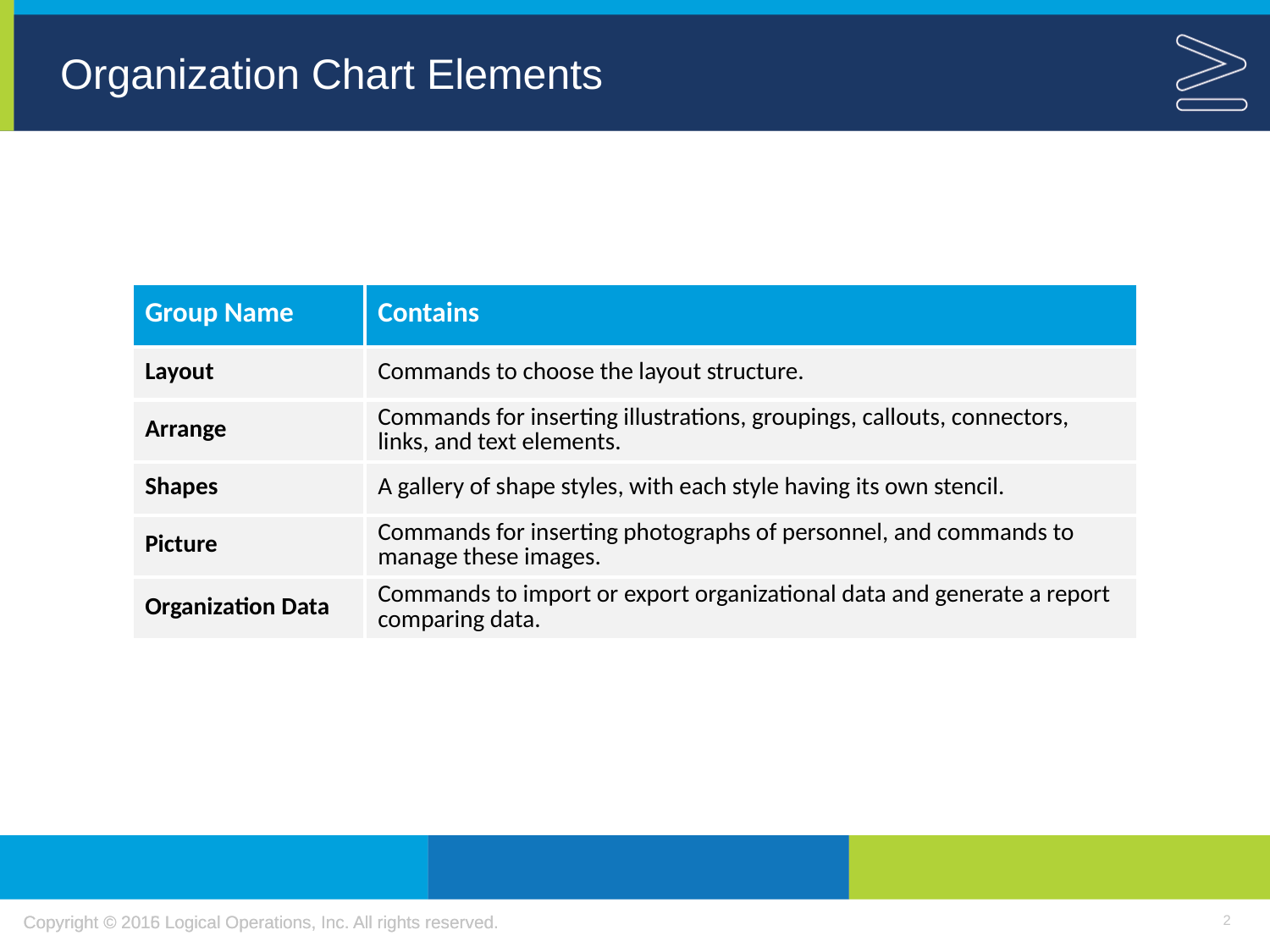

# Organization Chart Elements
| Group Name | Contains |
| --- | --- |
| Layout | Commands to choose the layout structure. |
| Arrange | Commands for inserting illustrations, groupings, callouts, connectors, links, and text elements. |
| Shapes | A gallery of shape styles, with each style having its own stencil. |
| Picture | Commands for inserting photographs of personnel, and commands to manage these images. |
| Organization Data | Commands to import or export organizational data and generate a report comparing data. |
2